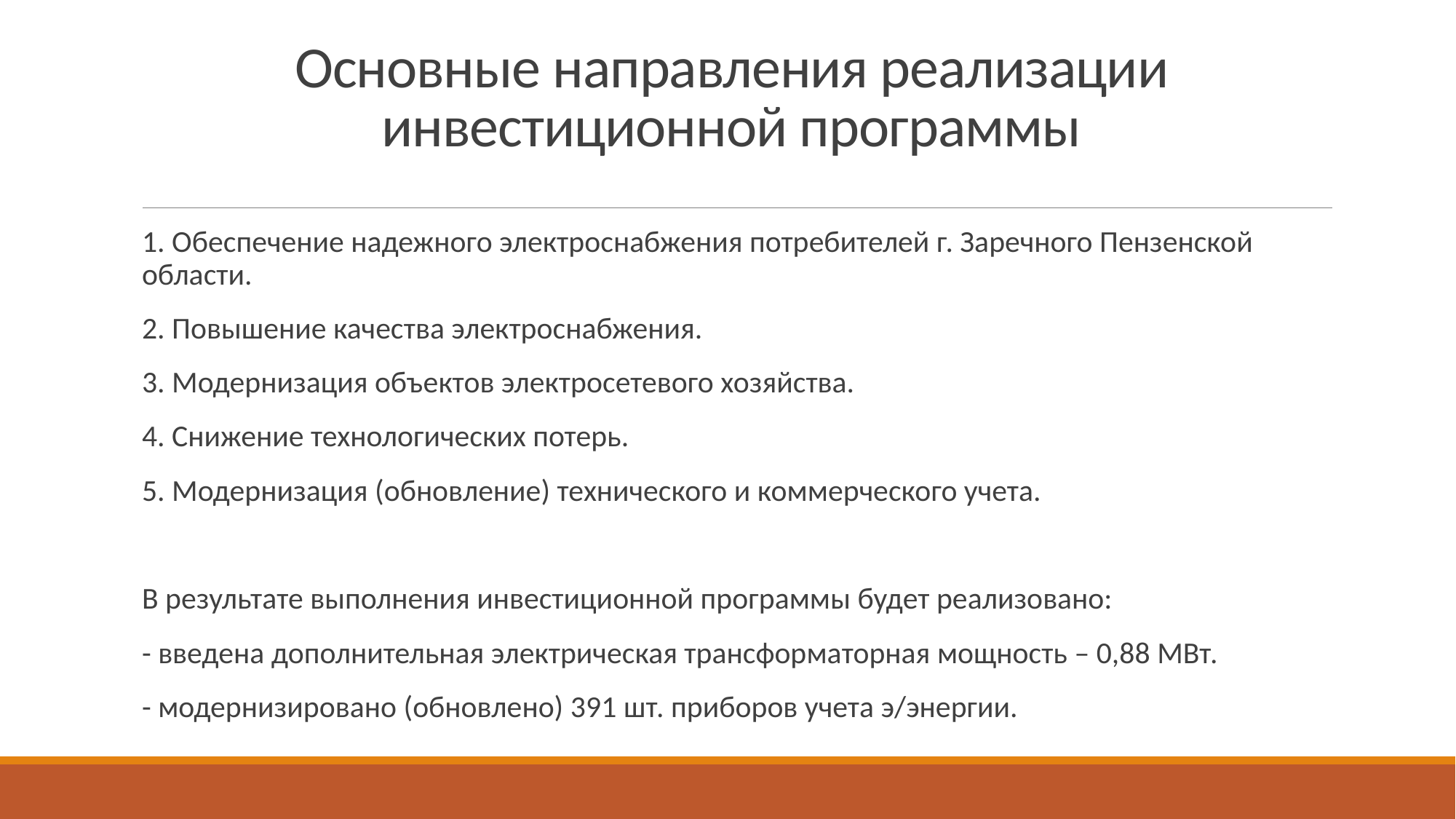

# Основные направления реализации инвестиционной программы
1. Обеспечение надежного электроснабжения потребителей г. Заречного Пензенской области.
2. Повышение качества электроснабжения.
3. Модернизация объектов электросетевого хозяйства.
4. Снижение технологических потерь.
5. Модернизация (обновление) технического и коммерческого учета.

В результате выполнения инвестиционной программы будет реализовано:
- введена дополнительная электрическая трансформаторная мощность – 0,88 МВт.
- модернизировано (обновлено) 391 шт. приборов учета э/энергии.